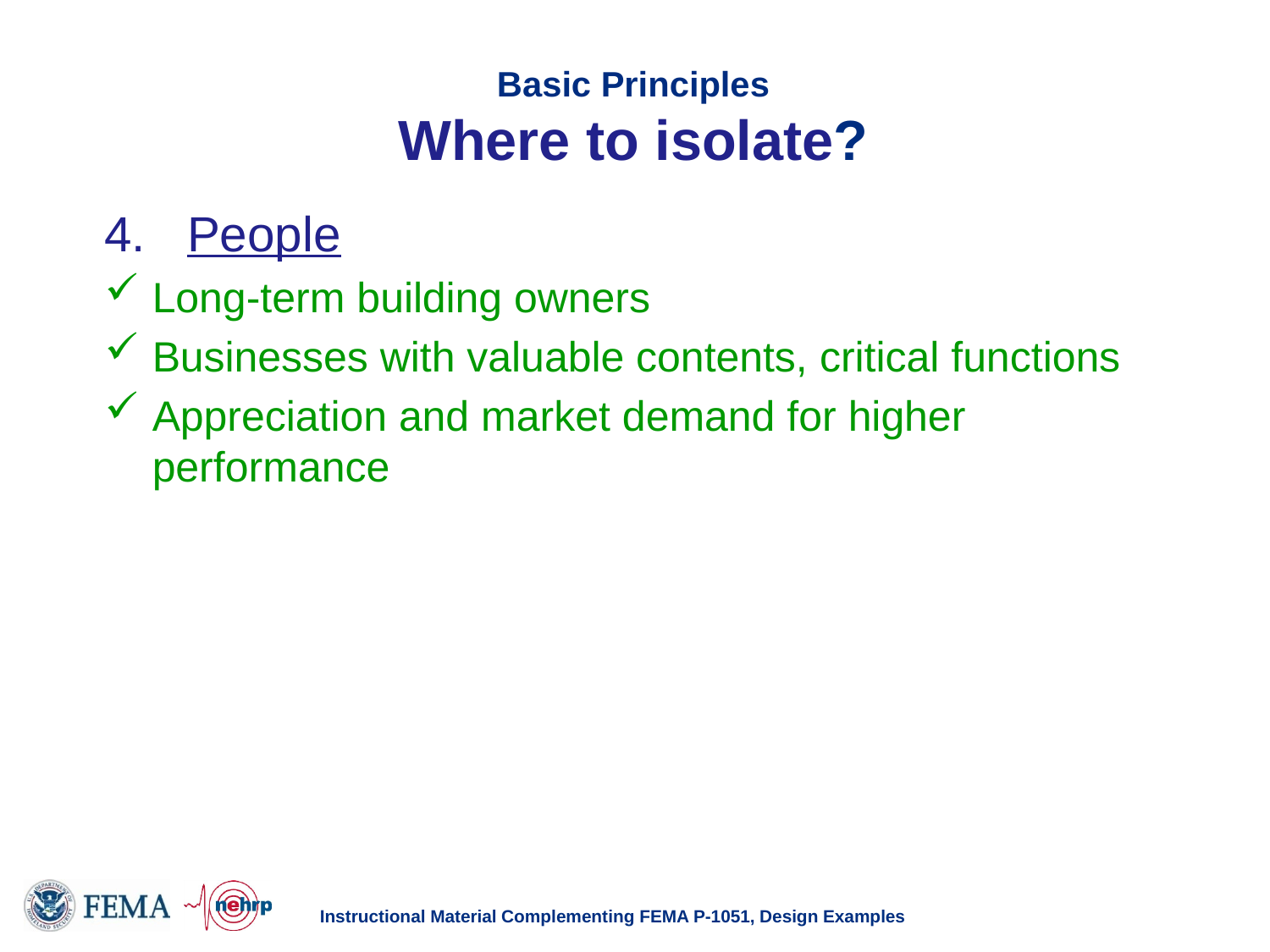

# Basic Principles Where to isolate?
4.   People
Long-term building owners
Businesses with valuable contents, critical functions
Appreciation and market demand for higher performance

Instructional Material Complementing FEMA P-1051, Design Examples